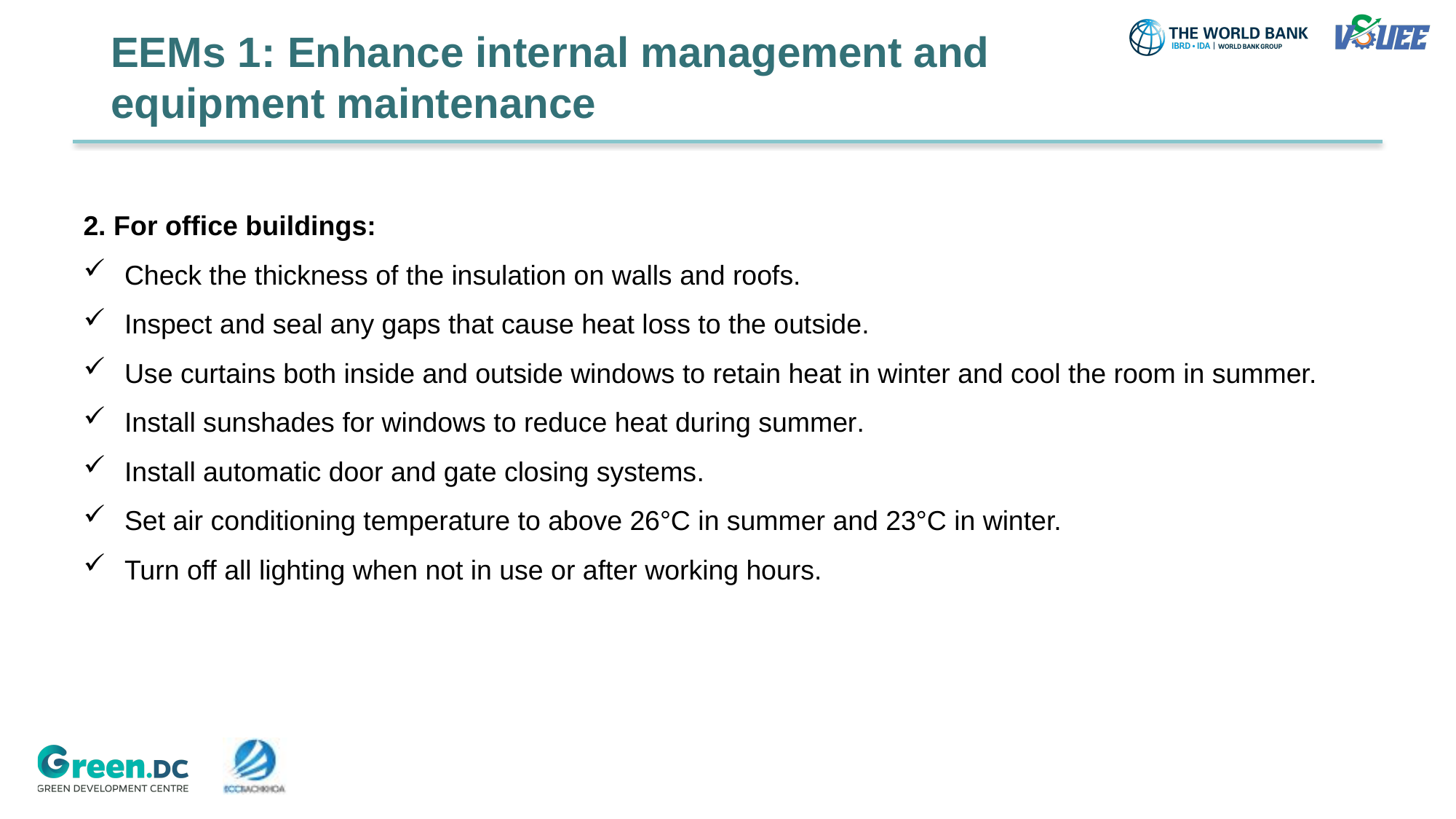

EEMs 1: Enhance internal management and equipment maintenance
2. For office buildings:
Check the thickness of the insulation on walls and roofs.
Inspect and seal any gaps that cause heat loss to the outside.
Use curtains both inside and outside windows to retain heat in winter and cool the room in summer.
Install sunshades for windows to reduce heat during summer.
Install automatic door and gate closing systems.
Set air conditioning temperature to above 26°C in summer and 23°C in winter.
Turn off all lighting when not in use or after working hours.